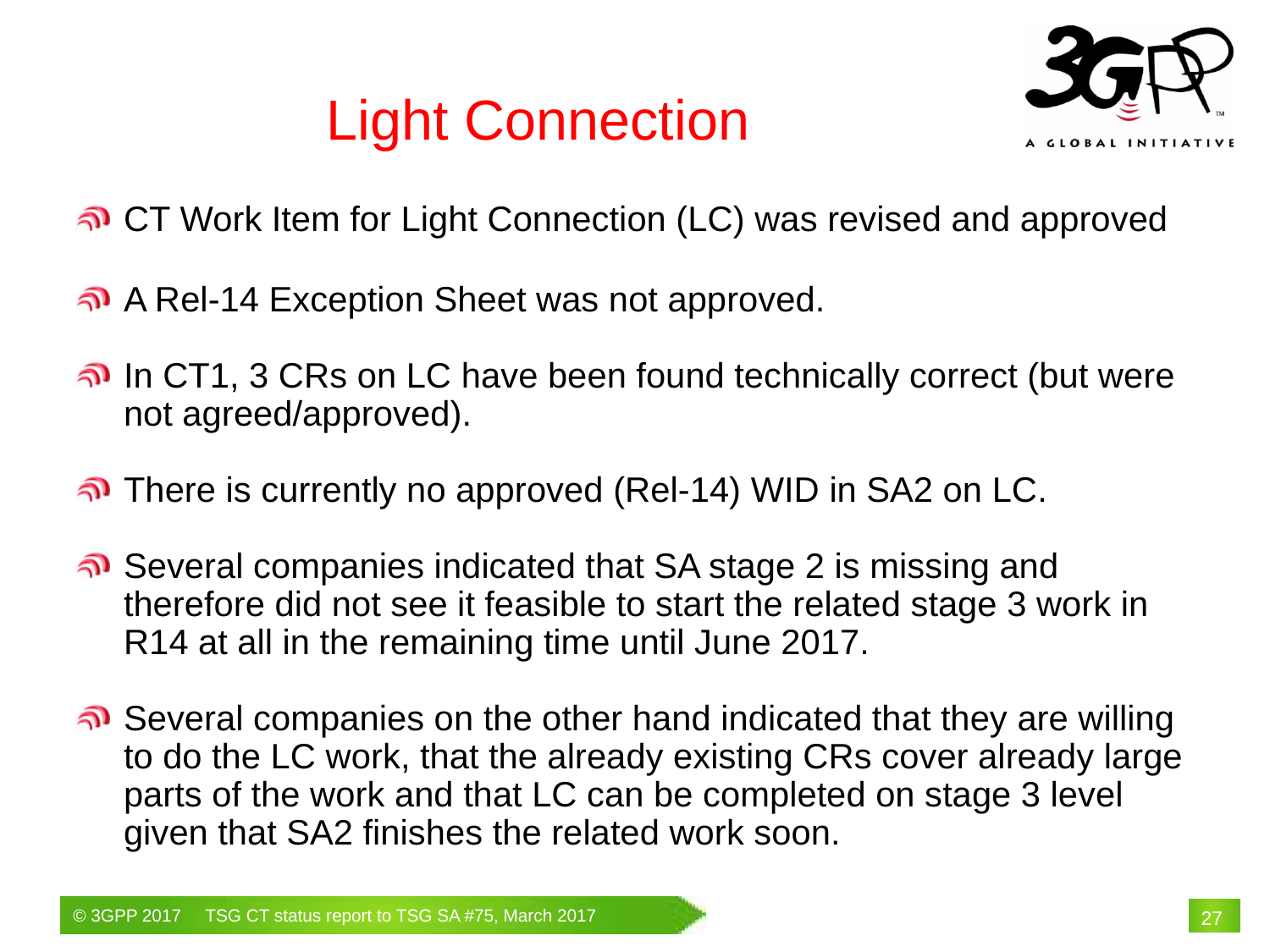

Light Connection
CT Work Item for Light Connection (LC) was revised and approved
A Rel-14 Exception Sheet was not approved.
In CT1, 3 CRs on LC have been found technically correct (but were not agreed/approved).
There is currently no approved (Rel-14) WID in SA2 on LC.
Several companies indicated that SA stage 2 is missing and therefore did not see it feasible to start the related stage 3 work in R14 at all in the remaining time until June 2017.
Several companies on the other hand indicated that they are willing to do the LC work, that the already existing CRs cover already large parts of the work and that LC can be completed on stage 3 level given that SA2 finishes the related work soon.

# 27